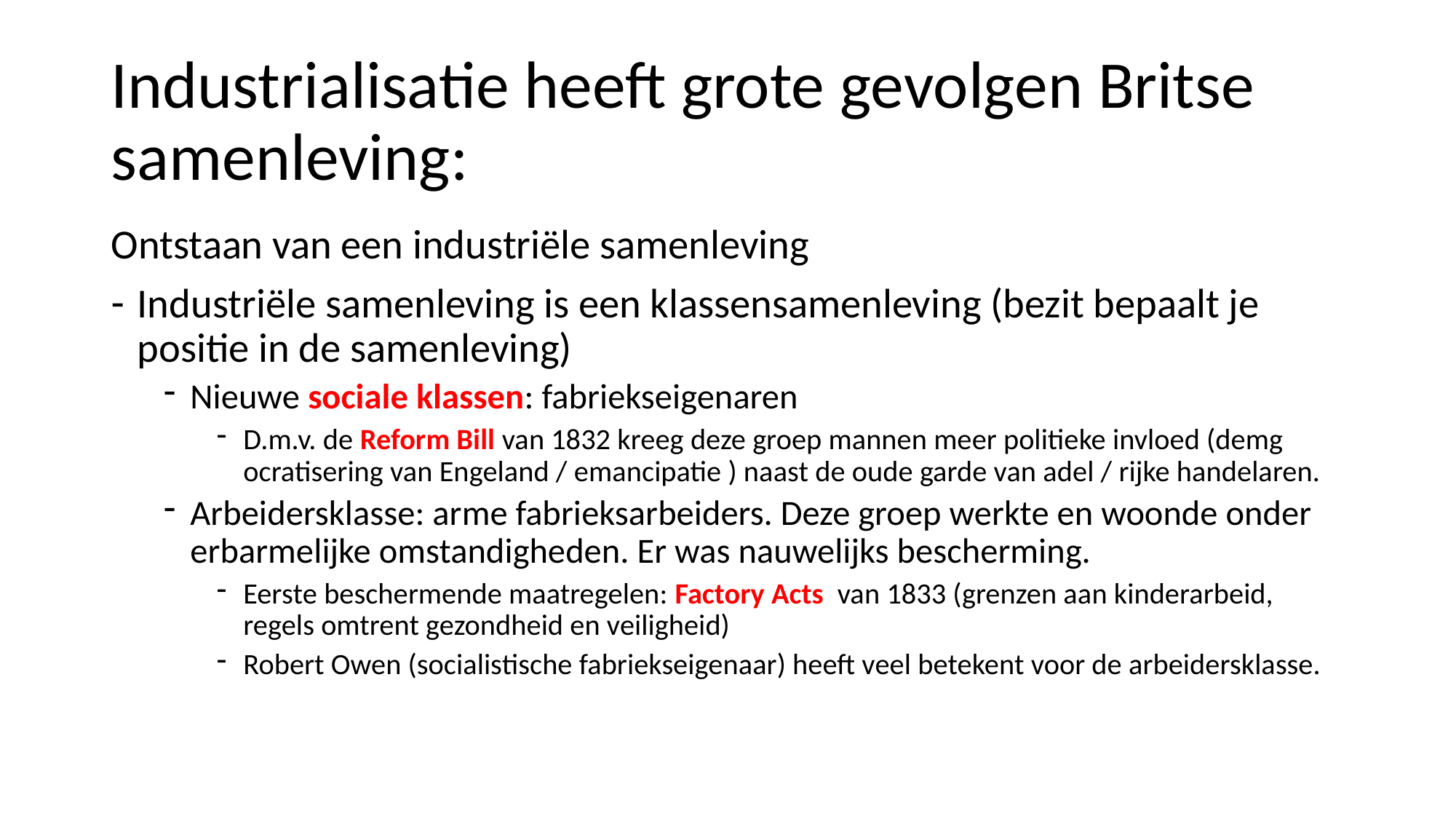

# Industrialisatie heeft grote gevolgen Britse samenleving:
Ontstaan van een industriële samenleving
Industriële samenleving is een klassensamenleving (bezit bepaalt je positie in de samenleving)
Nieuwe sociale klassen: fabriekseigenaren
D.m.v. de Reform Bill van 1832 kreeg deze groep mannen meer politieke invloed (demg ocratisering van Engeland / emancipatie ) naast de oude garde van adel / rijke handelaren.
Arbeidersklasse: arme fabrieksarbeiders. Deze groep werkte en woonde onder erbarmelijke omstandigheden. Er was nauwelijks bescherming.
Eerste beschermende maatregelen: Factory Acts  van 1833 (grenzen aan kinderarbeid, regels omtrent gezondheid en veiligheid)
Robert Owen (socialistische fabriekseigenaar) heeft veel betekent voor de arbeidersklasse.